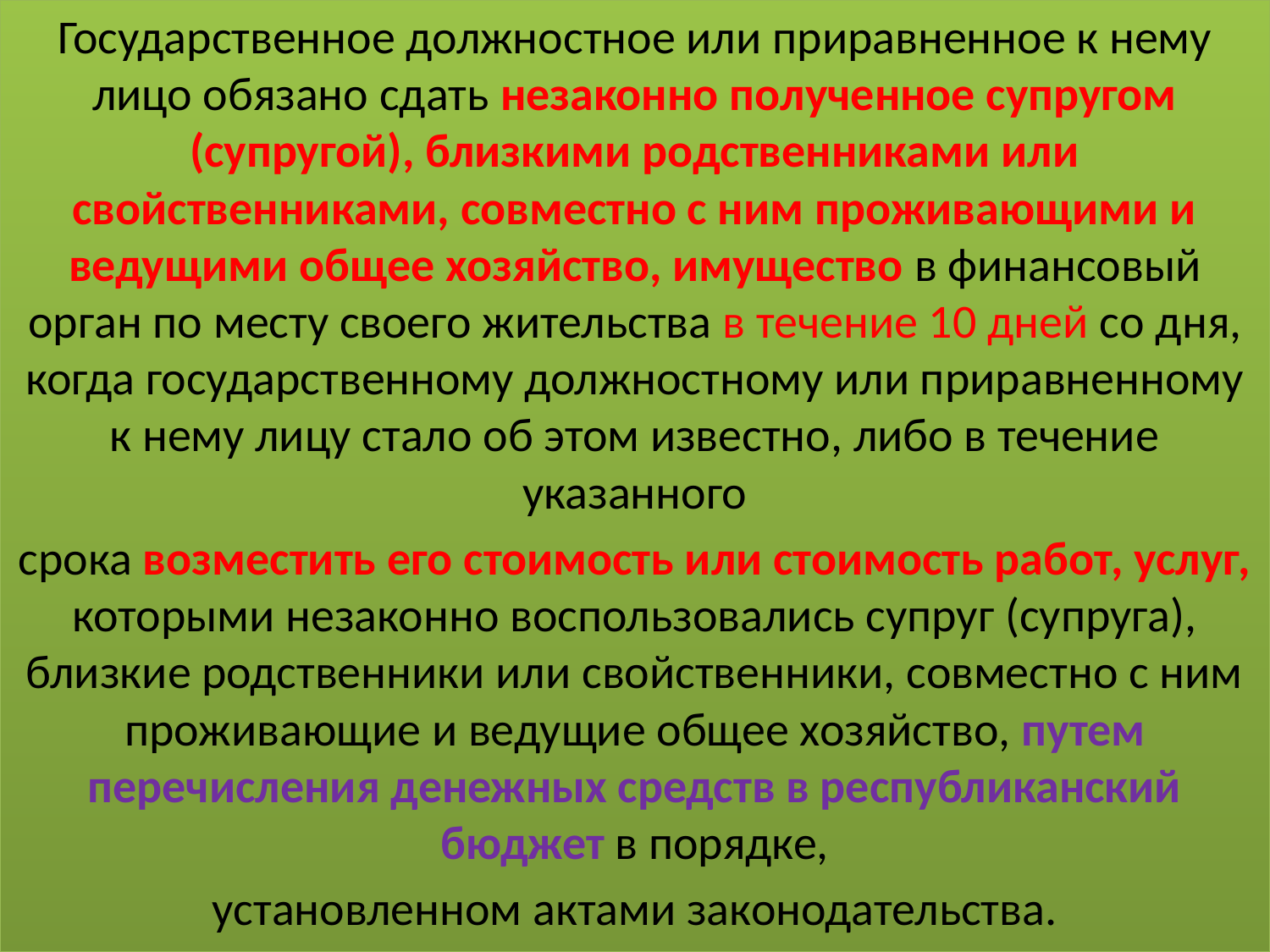

Государственное должностное или приравненное к нему лицо обязано сдать незаконно полученное супругом (супругой), близкими родственниками или свойственниками, совместно с ним проживающими и ведущими общее хозяйство, имущество в финансовый орган по месту своего жительства в течение 10 дней со дня, когда государственному должностному или приравненному к нему лицу стало об этом известно, либо в течение указанного
срока возместить его стоимость или стоимость работ, услуг, которыми незаконно воспользовались супруг (супруга), близкие родственники или свойственники, совместно с ним проживающие и ведущие общее хозяйство, путем перечисления денежных средств в республиканский бюджет в порядке,
установленном актами законодательства.
#
19